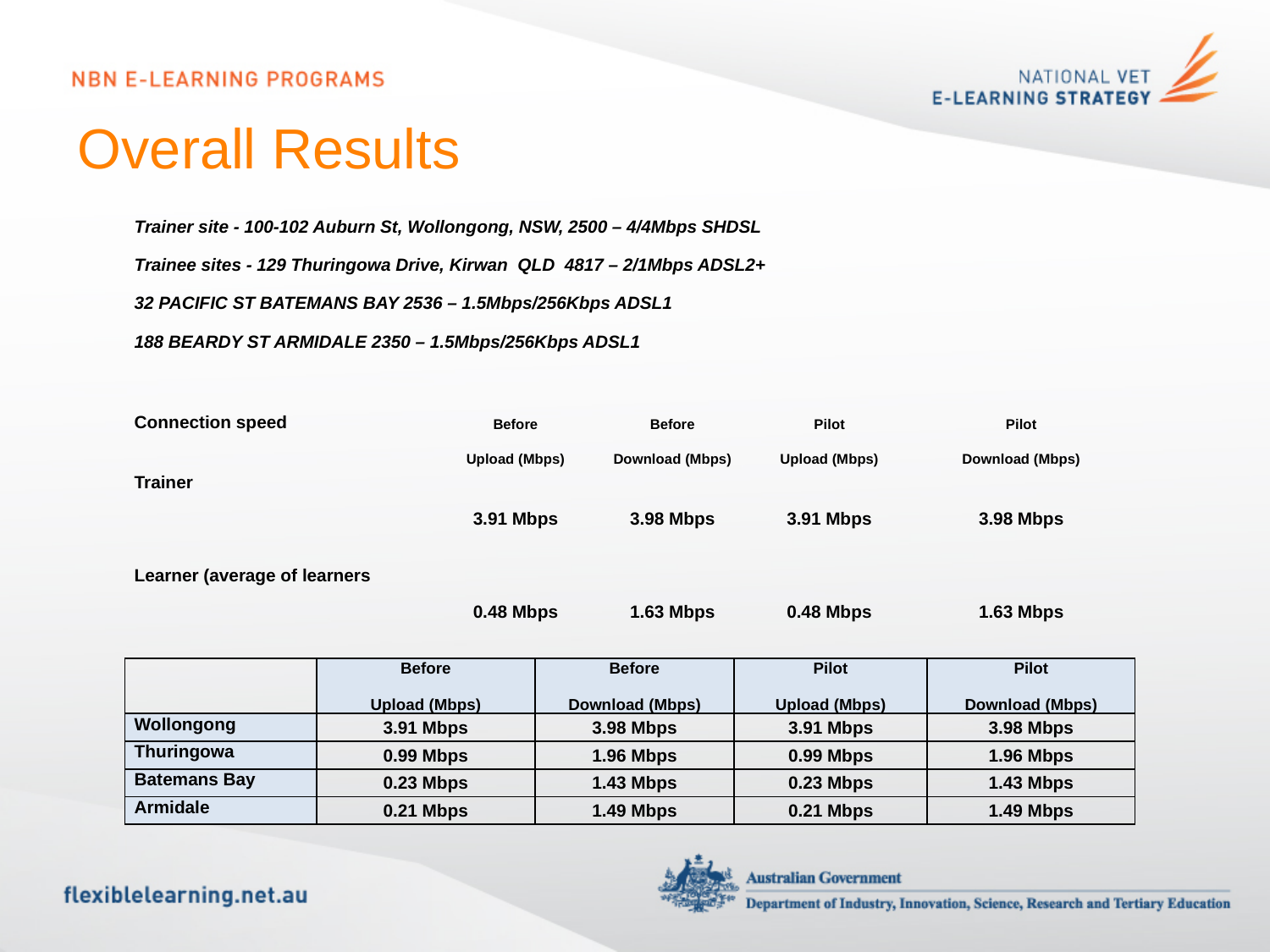

# Overall Results
| Trainer site - 100-102 Auburn St, Wollongong, NSW, 2500 – 4/4Mbps SHDSL Trainee sites - 129 Thuringowa Drive, Kirwan  QLD  4817 – 2/1Mbps ADSL2+ 32 PACIFIC ST BATEMANS BAY 2536 – 1.5Mbps/256Kbps ADSL1 188 BEARDY ST ARMIDALE 2350 – 1.5Mbps/256Kbps ADSL1 |  |  |  |  |
| --- | --- | --- | --- | --- |
|  |  |  |  |  |
| Connection speed | Before Upload (Mbps) | Before Download (Mbps) | Pilot Upload (Mbps) | Pilot Download (Mbps) |
| Trainer | 3.91 Mbps | 3.98 Mbps | 3.91 Mbps | 3.98 Mbps |
| Learner (average of learners | 0.48 Mbps | 1.63 Mbps | 0.48 Mbps | 1.63 Mbps |
|  | Before Upload (Mbps) | Before Download (Mbps) | Pilot Upload (Mbps) | Pilot Download (Mbps) |
| --- | --- | --- | --- | --- |
| Wollongong | 3.91 Mbps | 3.98 Mbps | 3.91 Mbps | 3.98 Mbps |
| Thuringowa | 0.99 Mbps | 1.96 Mbps | 0.99 Mbps | 1.96 Mbps |
| Batemans Bay | 0.23 Mbps | 1.43 Mbps | 0.23 Mbps | 1.43 Mbps |
| Armidale | 0.21 Mbps | 1.49 Mbps | 0.21 Mbps | 1.49 Mbps |